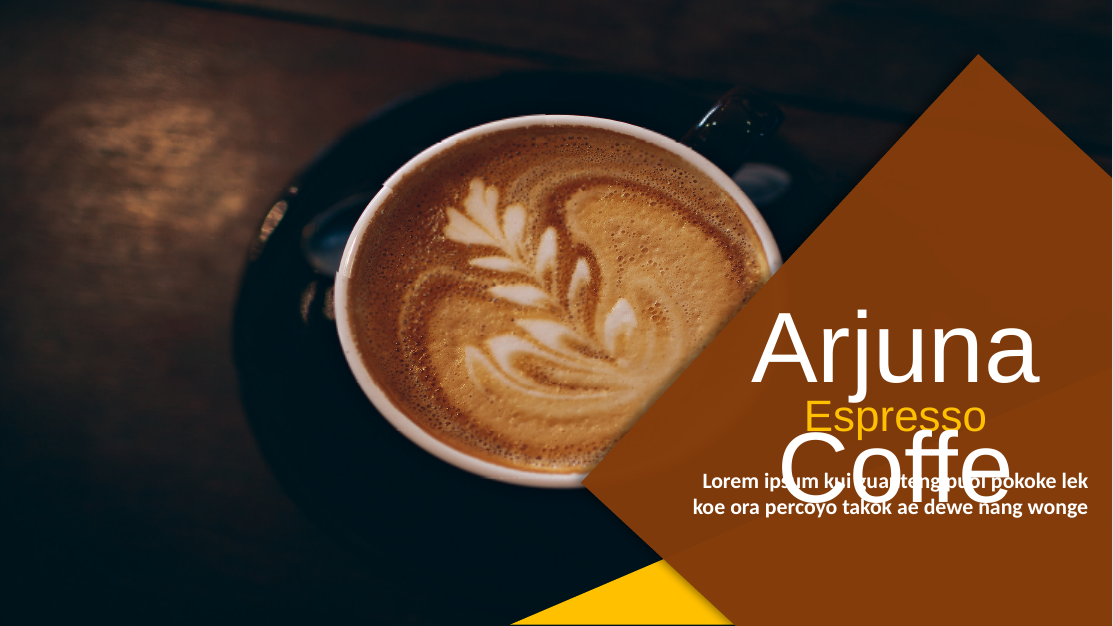

Arjuna Coffe

Espresso
Lorem ipsum kui guanteng puol pokoke lek koe ora percoyo takok ae dewe nang wonge